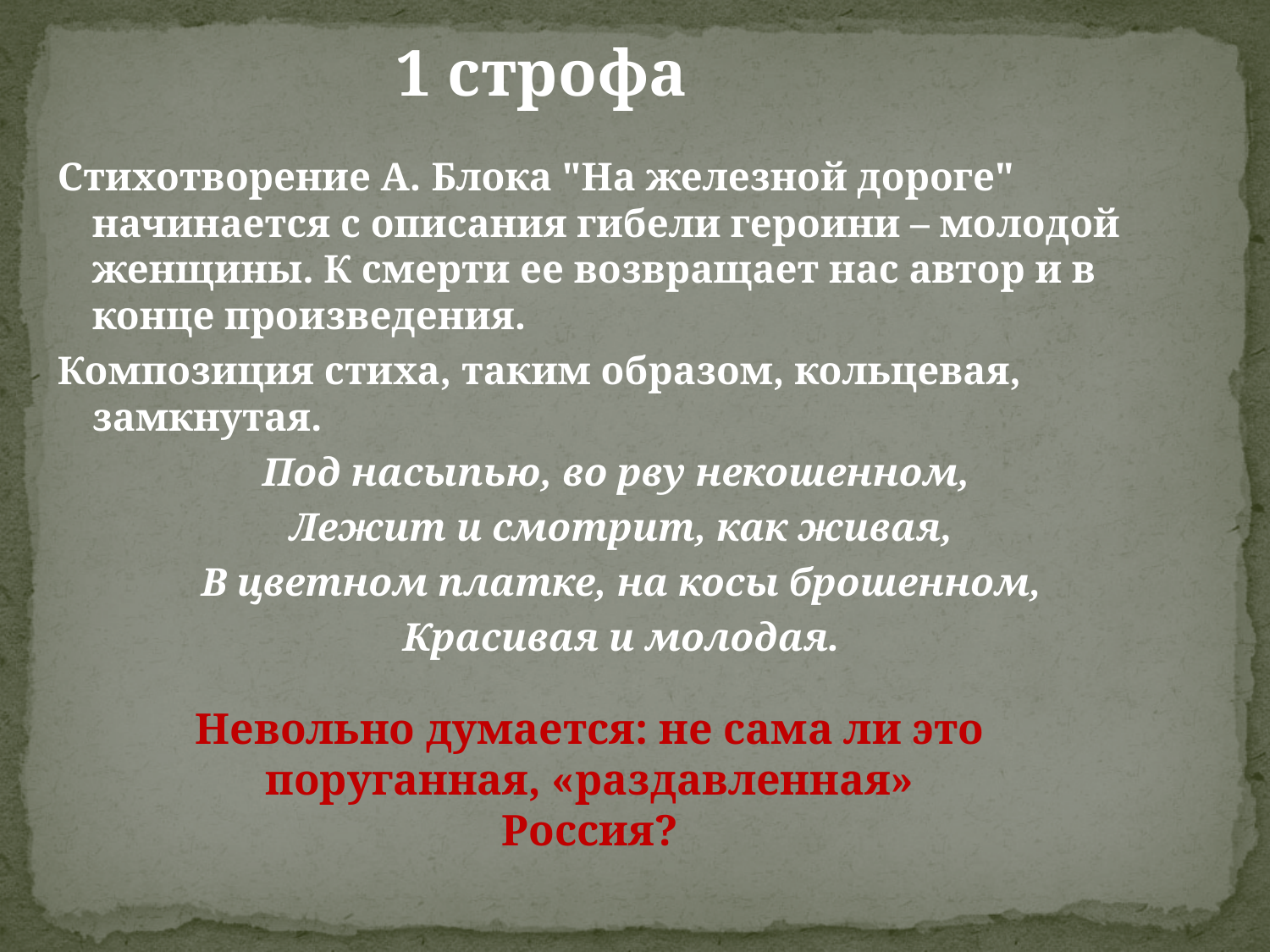

1 строфа
Стихотворение А. Блока "На железной дороге" начинается с описания гибели героини – молодой женщины. К смерти ее возвращает нас автор и в конце произведения.
Композиция стиха, таким образом, кольцевая, замкнутая.
Под насыпью, во рву некошенном,
 Лежит и смотрит, как живая,
 В цветном платке, на косы брошенном,
 Красивая и молодая.
Невольно думается: не сама ли это поруганная, «раздавленная» Россия?